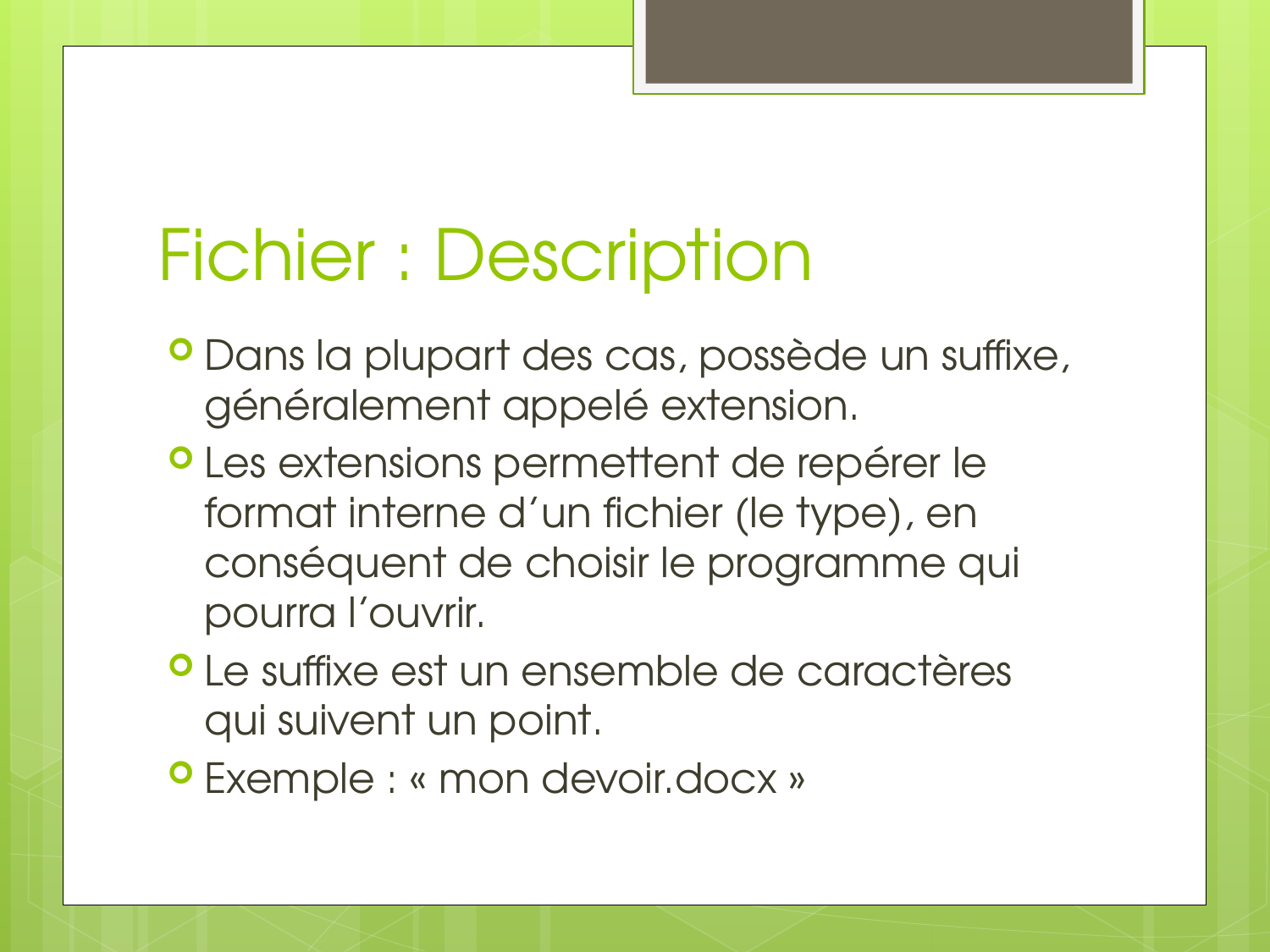

# Fichier : Description
Dans la plupart des cas, possède un suffixe, généralement appelé extension.
Les extensions permettent de repérer le format interne d’un fichier (le type), en conséquent de choisir le programme qui pourra l’ouvrir.
Le suffixe est un ensemble de caractères qui suivent un point.
Exemple : « mon devoir.docx »